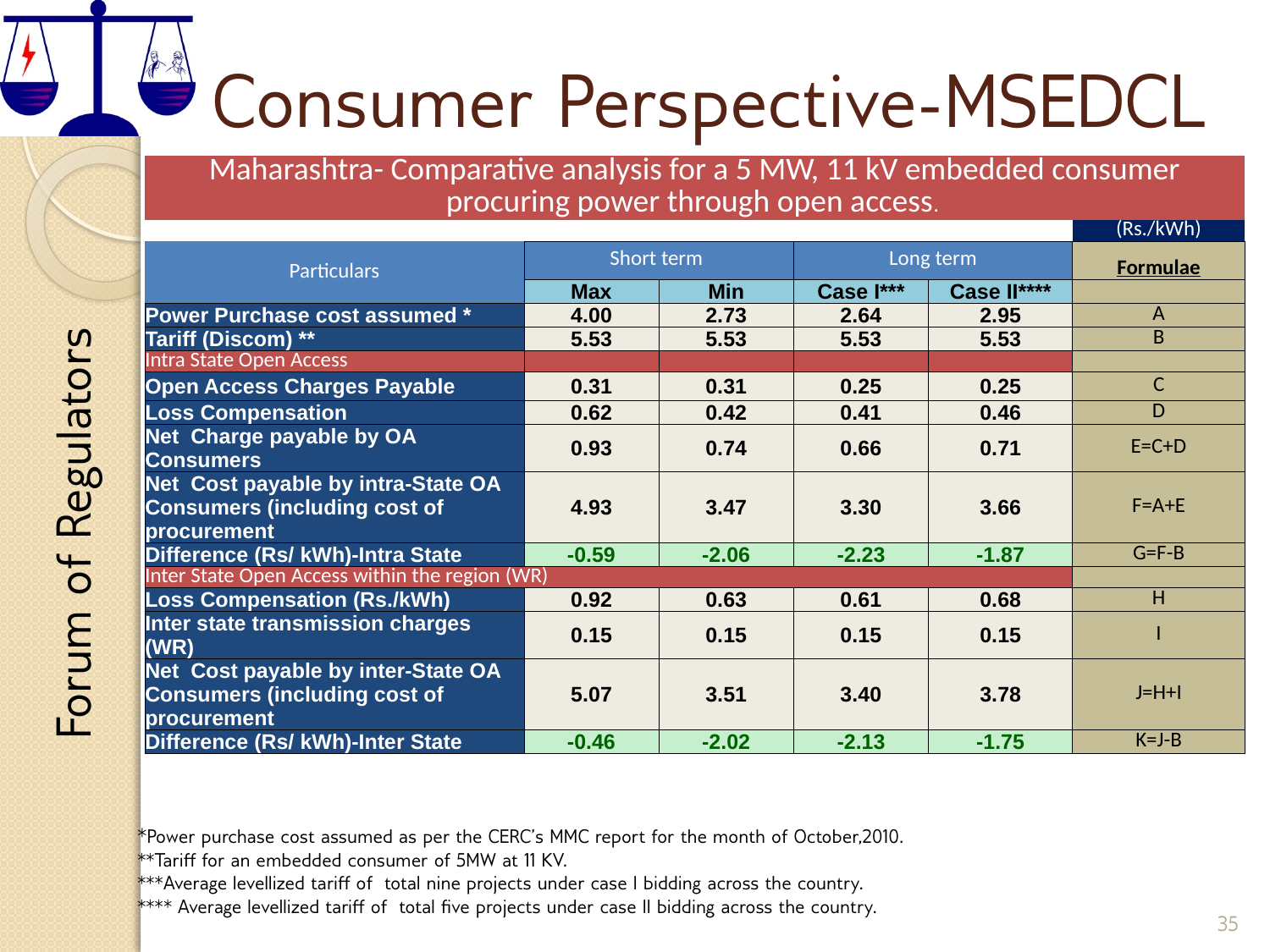

# Consumer Perspective-MSEDCL
| Maharashtra- Comparative analysis for a 5 MW, 11 kV embedded consumer procuring power through open access. |  |  |  |  |  |
| --- | --- | --- | --- | --- | --- |
|  |  |  |  |  | (Rs./kWh) |
| Particulars | Short term |  | Long term |  | Formulae |
|  | Max | Min | Case I\*\*\* | Case II\*\*\*\* |  |
| Power Purchase cost assumed \* | 4.00 | 2.73 | 2.64 | 2.95 | A |
| Tariff (Discom) \*\* | 5.53 | 5.53 | 5.53 | 5.53 | B |
| Intra State Open Access |  |  |  |  |  |
| Open Access Charges Payable | 0.31 | 0.31 | 0.25 | 0.25 | C |
| Loss Compensation | 0.62 | 0.42 | 0.41 | 0.46 | D |
| Net Charge payable by OA Consumers | 0.93 | 0.74 | 0.66 | 0.71 | E=C+D |
| Net Cost payable by intra-State OA Consumers (including cost of procurement | 4.93 | 3.47 | 3.30 | 3.66 | F=A+E |
| Difference (Rs/ kWh)-Intra State | -0.59 | -2.06 | -2.23 | -1.87 | G=F-B |
| Inter State Open Access within the region (WR) |  |  |  |  |  |
| Loss Compensation (Rs./kWh) | 0.92 | 0.63 | 0.61 | 0.68 | H |
| Inter state transmission charges (WR) | 0.15 | 0.15 | 0.15 | 0.15 | I |
| Net Cost payable by inter-State OA Consumers (including cost of procurement | 5.07 | 3.51 | 3.40 | 3.78 | J=H+I |
| Difference (Rs/ kWh)-Inter State | -0.46 | -2.02 | -2.13 | -1.75 | K=J-B |
*Power purchase cost assumed as per the CERC’s MMC report for the month of October,2010.
**Tariff for an embedded consumer of 5MW at 11 KV.
***Average levellized tariff of  total nine projects under case I bidding across the country.
**** Average levellized tariff of  total five projects under case II bidding across the country.
35